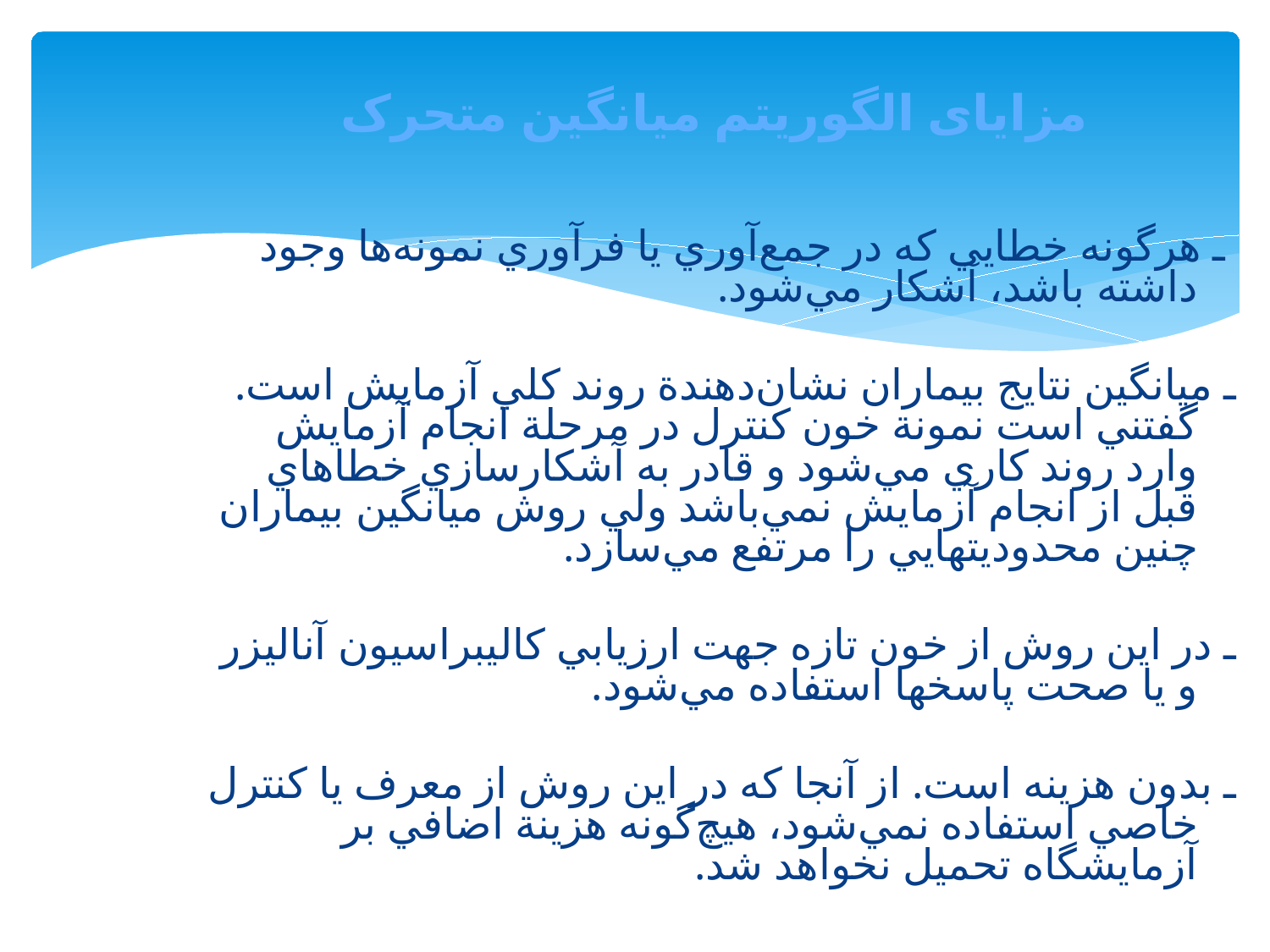

# مزایای الگوریتم میانگین متحرک
 ـ هرگونه‌ خطايي‌ كه‌ در جمع‌آوري‌ يا فرآوري‌ نمونه‌ها وجود داشته‌ باشد، آشكار مي‌شود.

ـ ميانگين‌ نتايج‌ بيماران‌ نشان‌دهندة‌ روند كلي‌ آزمايش‌ است‌. گفتني‌ است‌ نمونة‌ خون‌ كنترل‌ در مرحلة‌ انجام‌ آزمايش‌ وارد روند كاري‌ مي‌شود و قادر به‌ آشكارسازي‌ خطاهاي‌ قبل‌ از انجام‌ آزمايش‌ نمي‌باشد ولي‌ روش‌ ميانگين‌ بيماران‌ چنين‌ محدوديتهايي‌ را مرتفع‌ مي‌سازد.

ـ در اين‌ روش‌ از خون‌ تازه‌ جهت‌ ارزيابي‌ كاليبراسيون‌ آناليزر و يا صحت‌ پاسخها استفاده‌ مي‌شود.

ـ بدون‌ هزينه‌ است‌. از آنجا كه‌ در اين‌ روش‌ از معرف‌ يا كنترل‌ خاصي‌ استفاده‌ نمي‌شود، هيچ‌گونه‌ هزينة‌ اضافي‌ بر آزمايشگاه‌ تحميل‌ نخواهد شد.